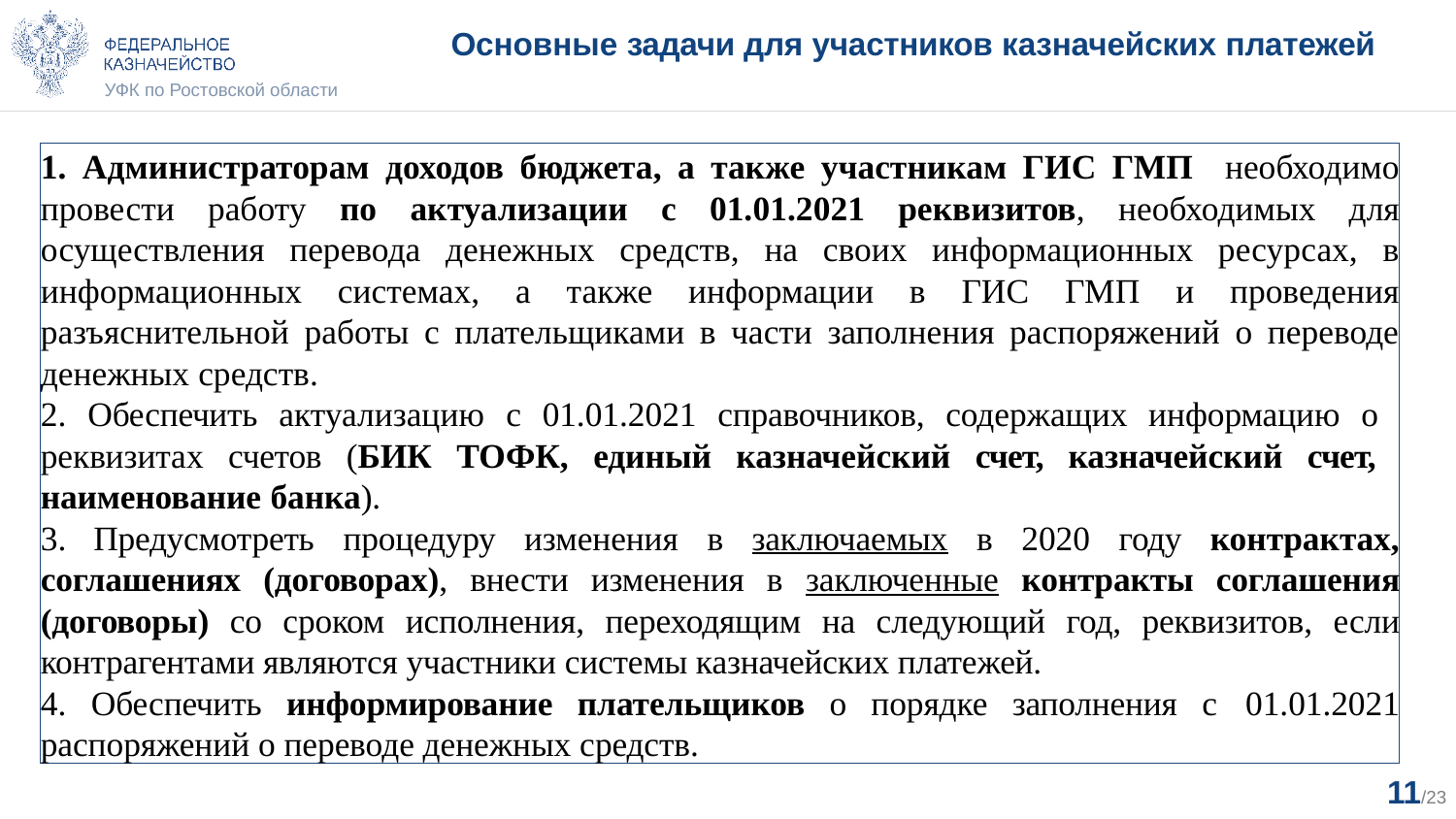

Основные задачи для участников казначейских платежей
УФК по Ростовской области

 Администраторам доходов бюджета, а также участникам ГИС ГМП  необходимо провести работу по актуализации с 01.01.2021 реквизитов, необходимых для осуществления перевода денежных средств, на своих информационных ресурсах, в информационных системах, а также информации в ГИС ГМП и проведения разъяснительной работы с плательщиками в части заполнения распоряжений о переводе денежных средств.
 Обеспечить актуализацию с 01.01.2021 справочников, содержащих информацию о  реквизитах счетов (БИК ТОФК, единый казначейский счет, казначейский счет,  наименование банка).
 Предусмотреть процедуру изменения в заключаемых в 2020 году контрактах, соглашениях (договорах), внести изменения в заключенные контракты соглашения (договоры) со сроком исполнения, переходящим на следующий год, реквизитов, если контрагентами являются участники системы казначейских платежей.
 Обеспечить информирование плательщиков о порядке заполнения с 01.01.2021 распоряжений о переводе денежных средств.
11/23